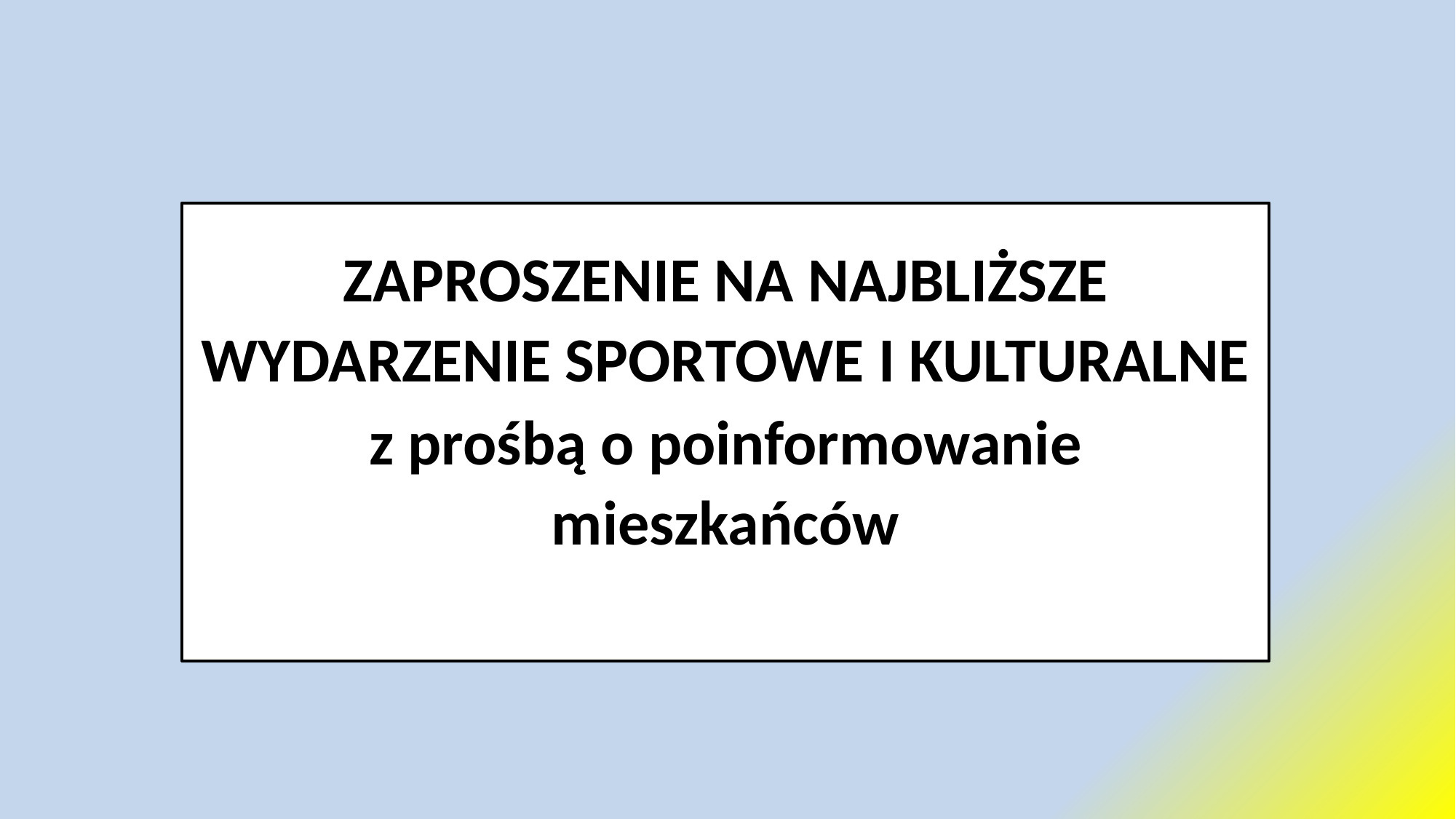

ZAPROSZENIE NA NAJBLIŻSZE WYDARZENIE SPORTOWE I KULTURALNE
z prośbą o poinformowanie mieszkańców